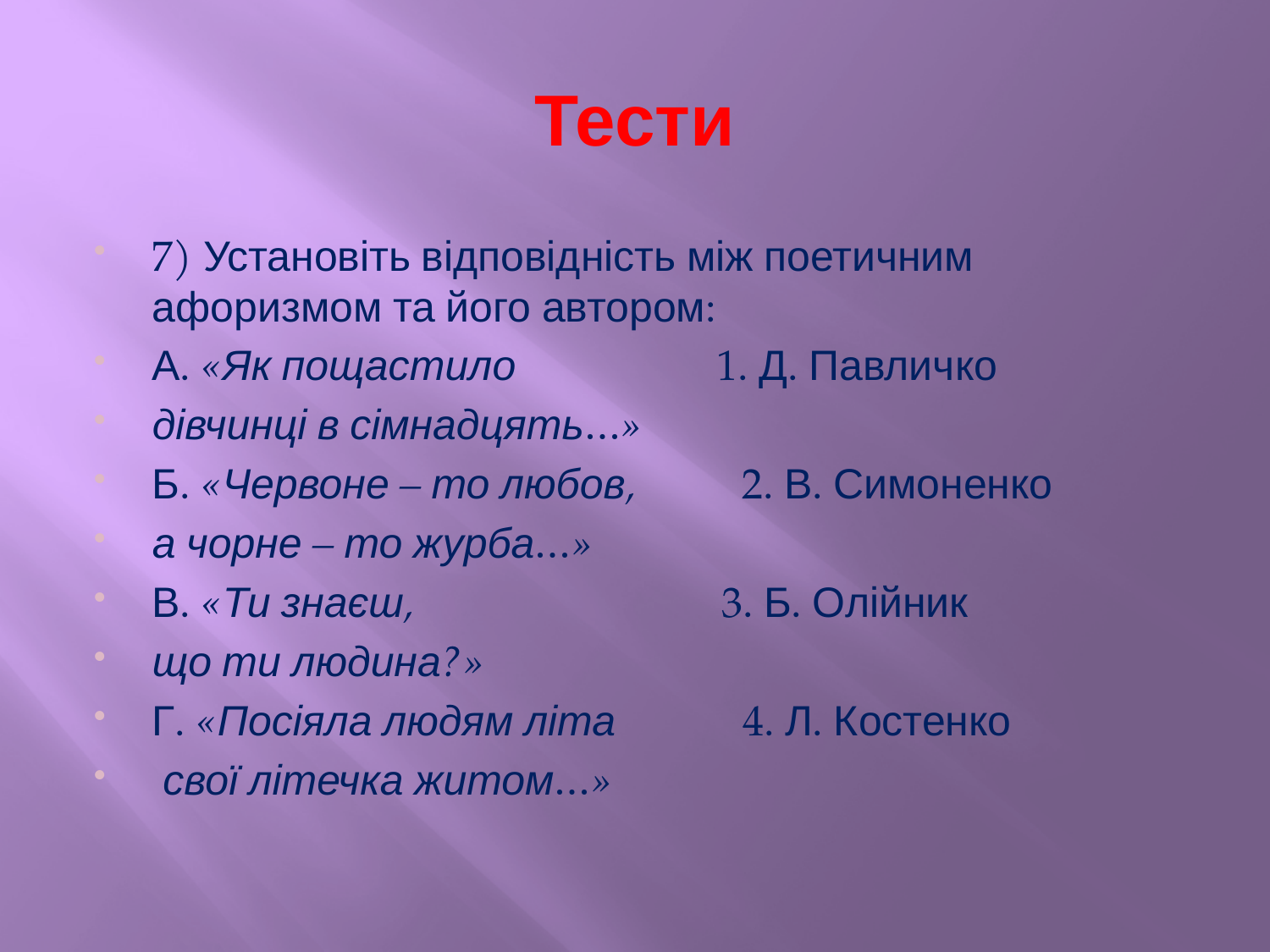

# Тести
7) Установіть відповідність між поетичним афоризмом та його автором:
А. «Як пощастило                   1. Д. Павличко
дівчинці в сімнадцять…»
Б. «Червоне – то любов,          2. В. Симоненко
а чорне – то журба…»
В. «Ти знаєш,                             3. Б. Олійник
що ти людина?»
Г. «Посіяла людям літа            4. Л. Костенко
 свої літечка житом…»